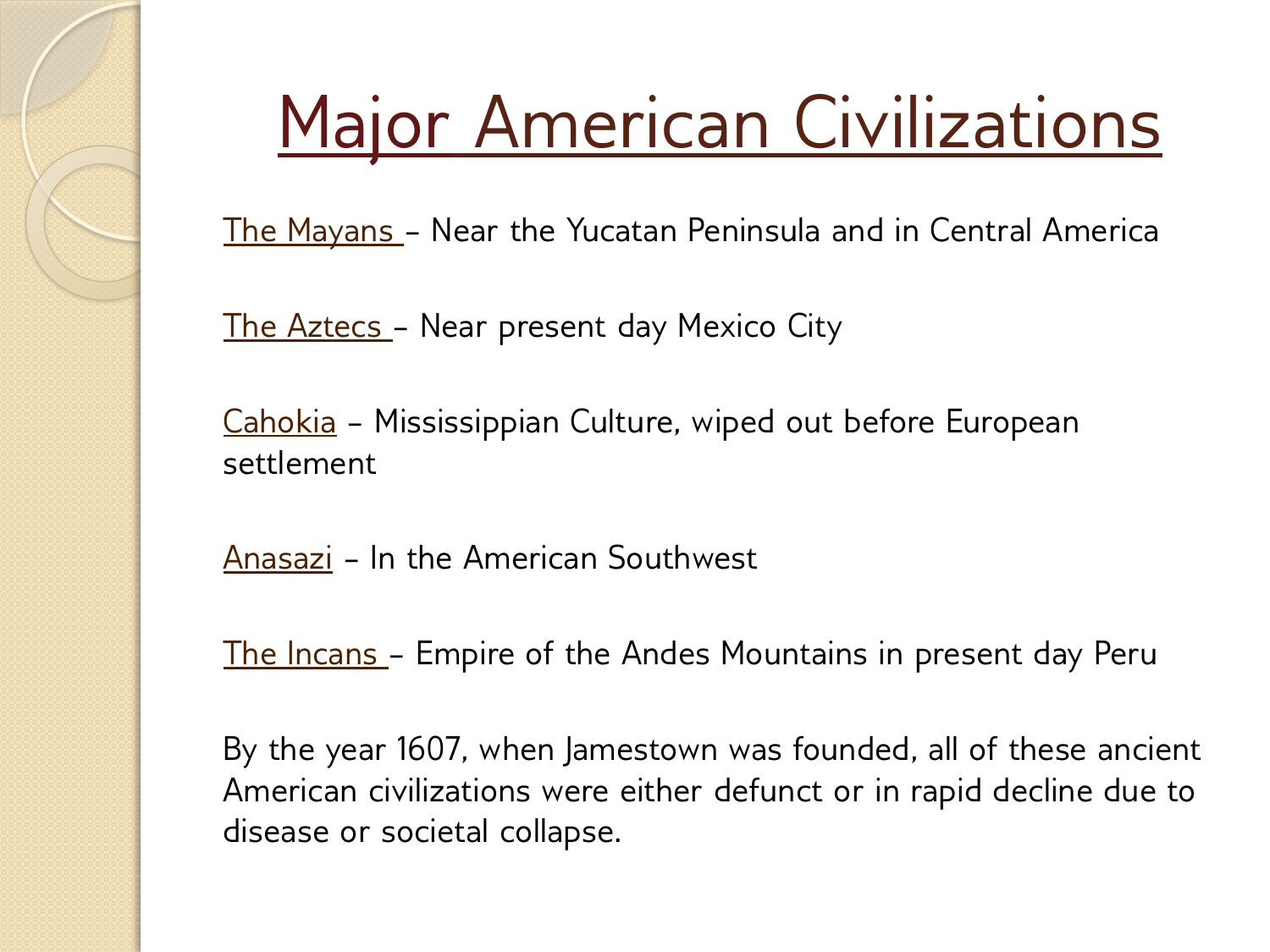

# Major American Civilizations
The Mayans – Near the Yucatan Peninsula and in Central America

The Aztecs – Near present day Mexico City

Cahokia – Mississippian Culture, wiped out before European settlement

Anasazi – In the American Southwest

The Incans – Empire of the Andes Mountains in present day Peru

By the year 1607, when Jamestown was founded, all of these ancient American civilizations were either defunct or in rapid decline due to disease or societal collapse.